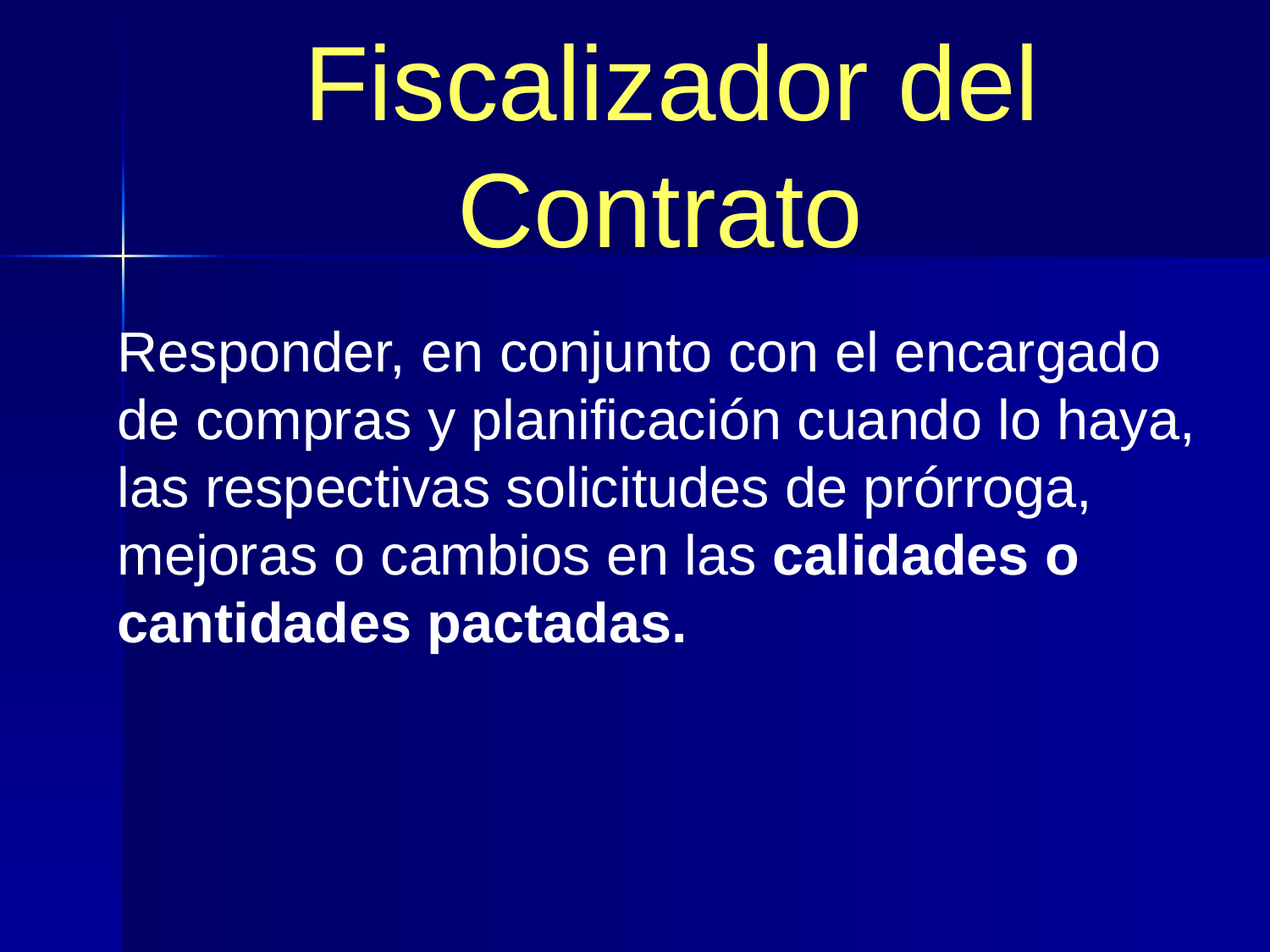

Fiscalizador del Contrato

Responder, en conjunto con el encargado de compras y planificación cuando lo haya, las respectivas solicitudes de prórroga, mejoras o cambios en las calidades o cantidades pactadas.